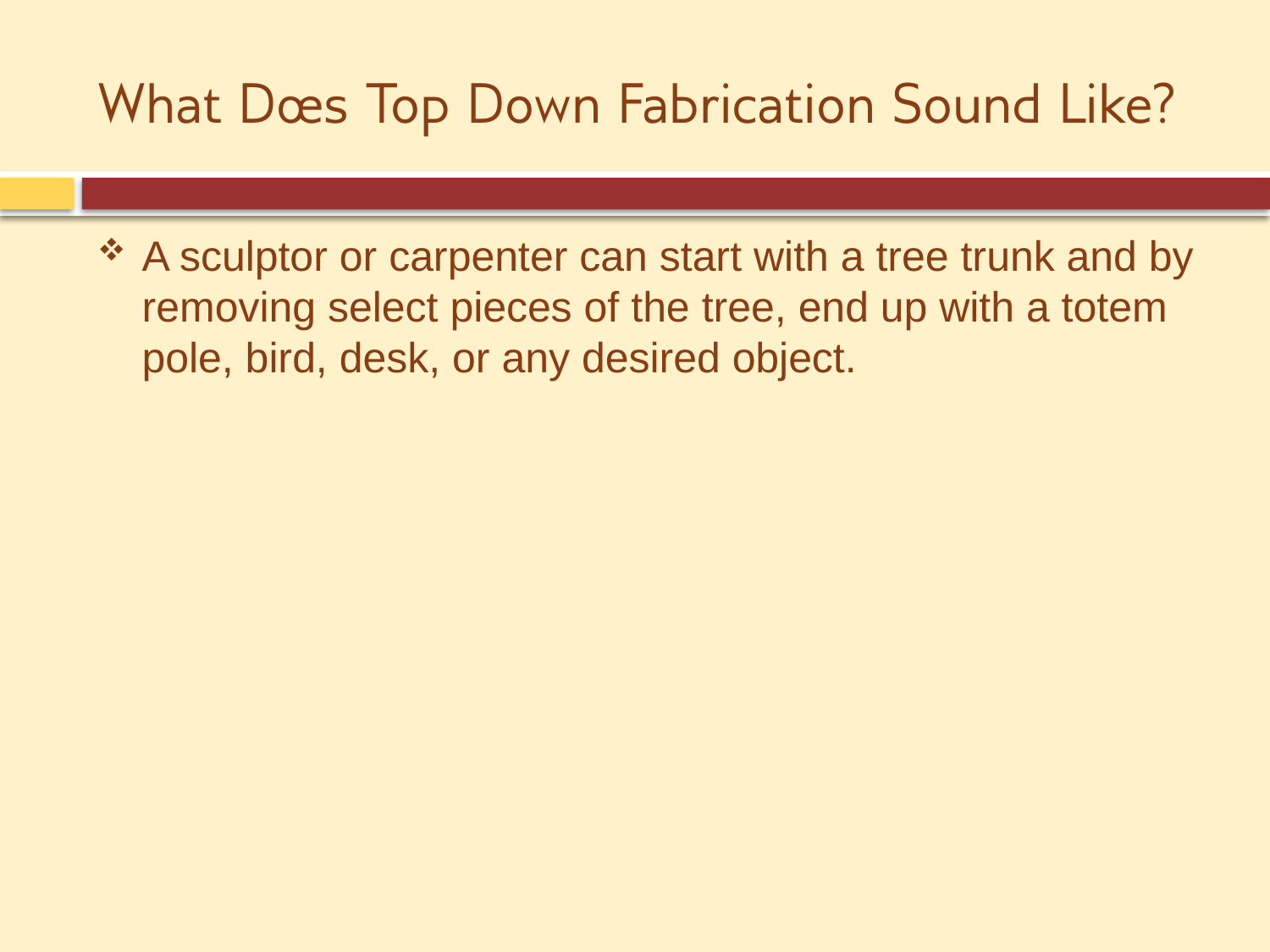

# What Does Top Down Fabrication Sound Like?
A sculptor or carpenter can start with a tree trunk and by removing select pieces of the tree, end up with a totem pole, bird, desk, or any desired object.